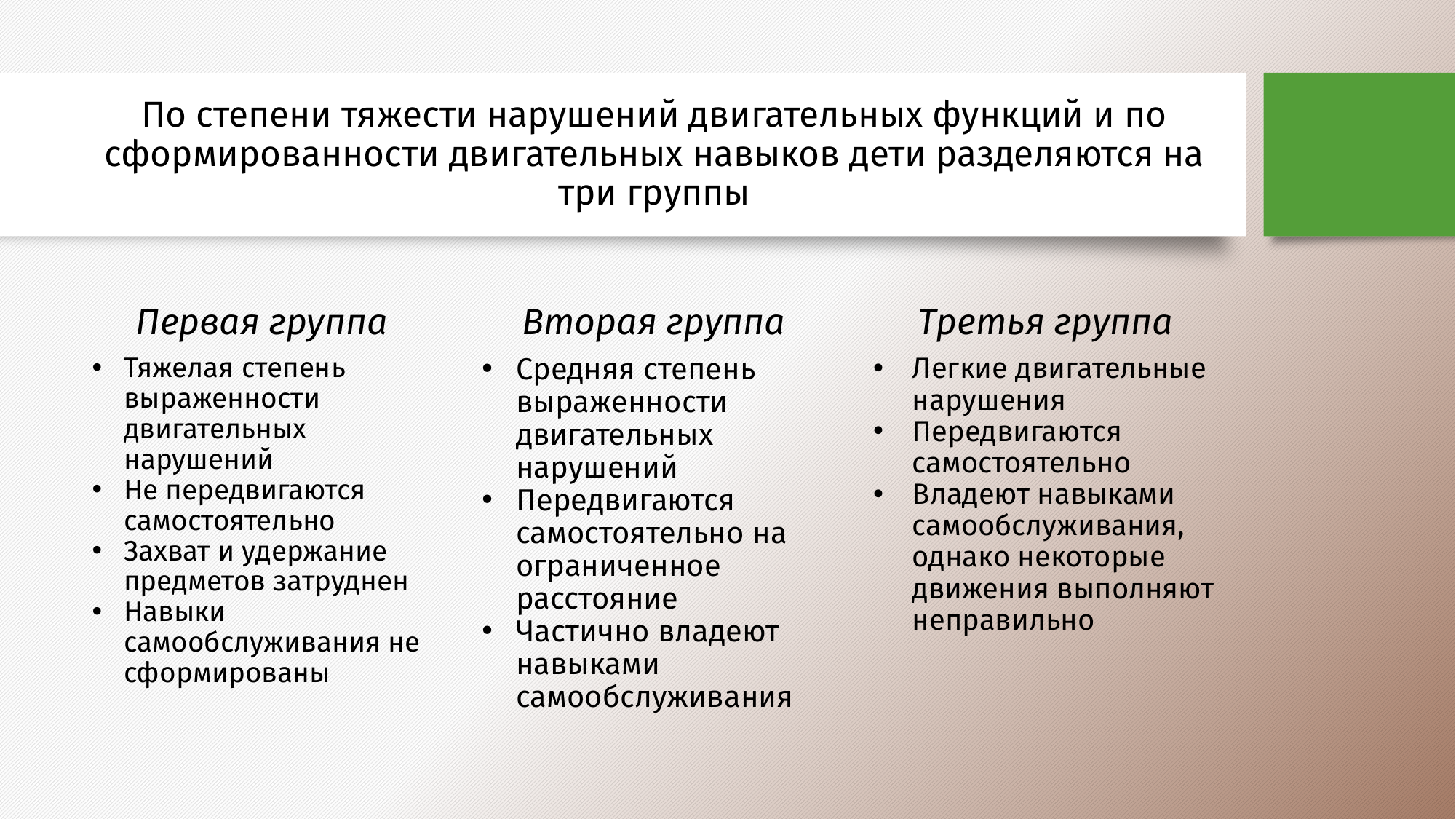

# По степени тяжести нарушений двигательных функций и по сформированности двигательных навыков дети разделяются на три группы
Первая группа
Вторая группа
Третья группа
Тяжелая степень выраженности двигательных нарушений
Не передвигаются самостоятельно
Захват и удержание предметов затруднен
Навыки самообслуживания не сформированы
Средняя степень выраженности двигательных нарушений
Передвигаются самостоятельно на ограниченное расстояние
Частично владеют навыками самообслуживания
Легкие двигательные нарушения
Передвигаются самостоятельно
Владеют навыками самообслуживания, однако некоторые движения выполняют неправильно